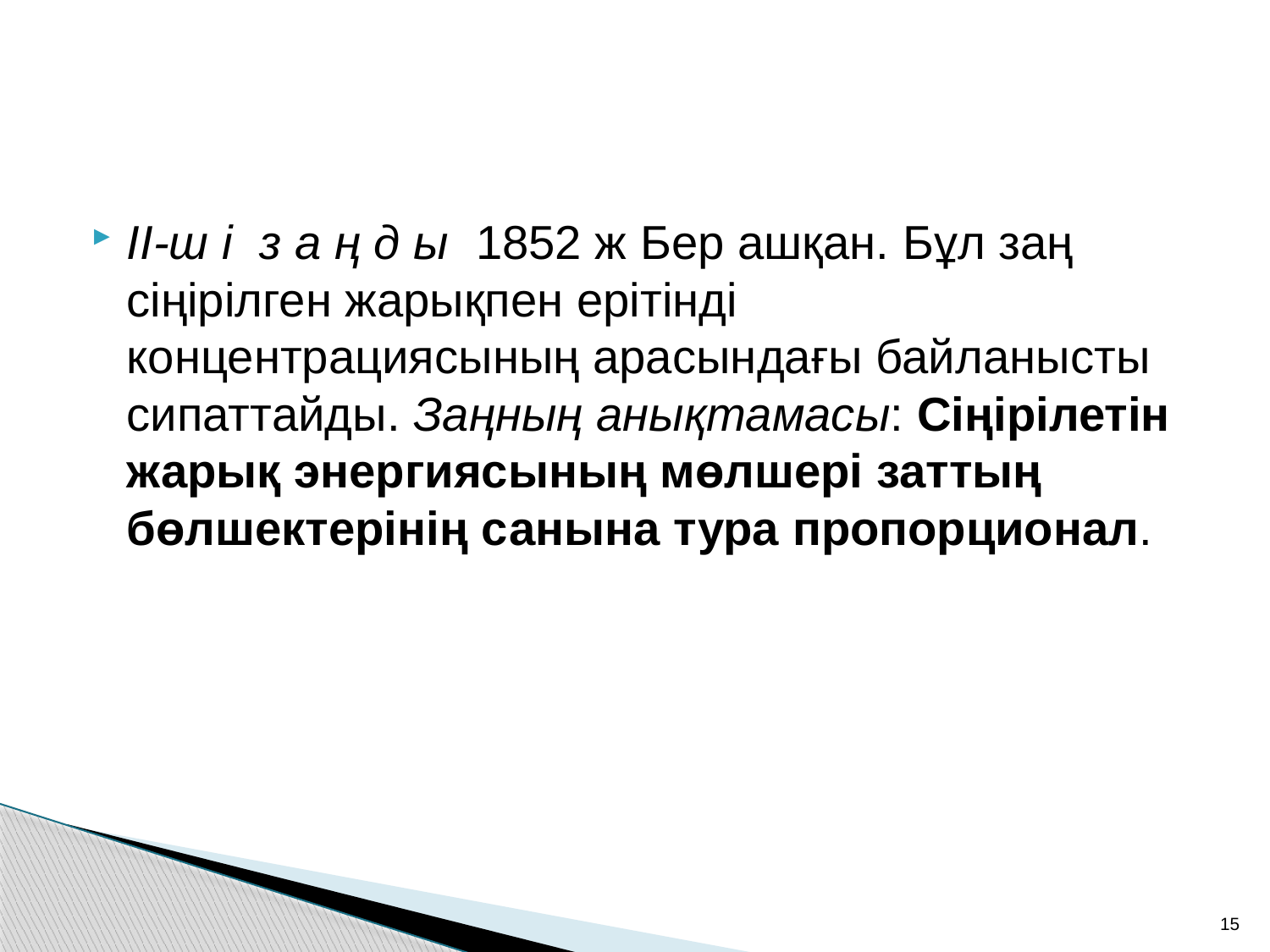

ІІ-ш і  з а ң д ы  1852 ж Бер ашқан. Бұл заң сіңірілген жарықпен ерітінді концентрациясының арасындағы байланысты сипаттайды. Заңның анықтамасы: Сіңірілетін жарық энергиясының мөлшері заттың бөлшектерінің санына тура пропорционал.

15